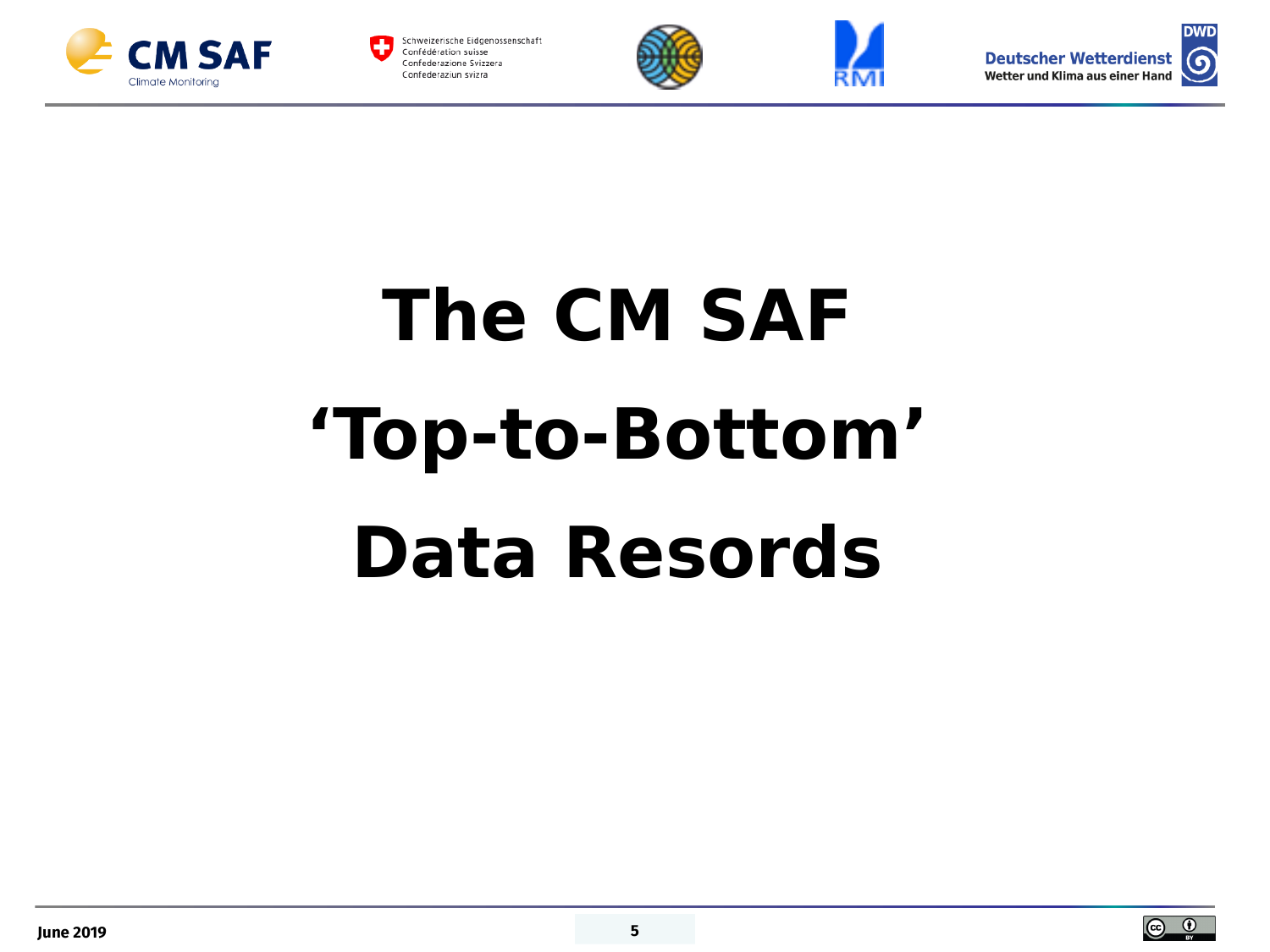

The CM SAF
‘Top-to-Bottom’
Data Resords
5